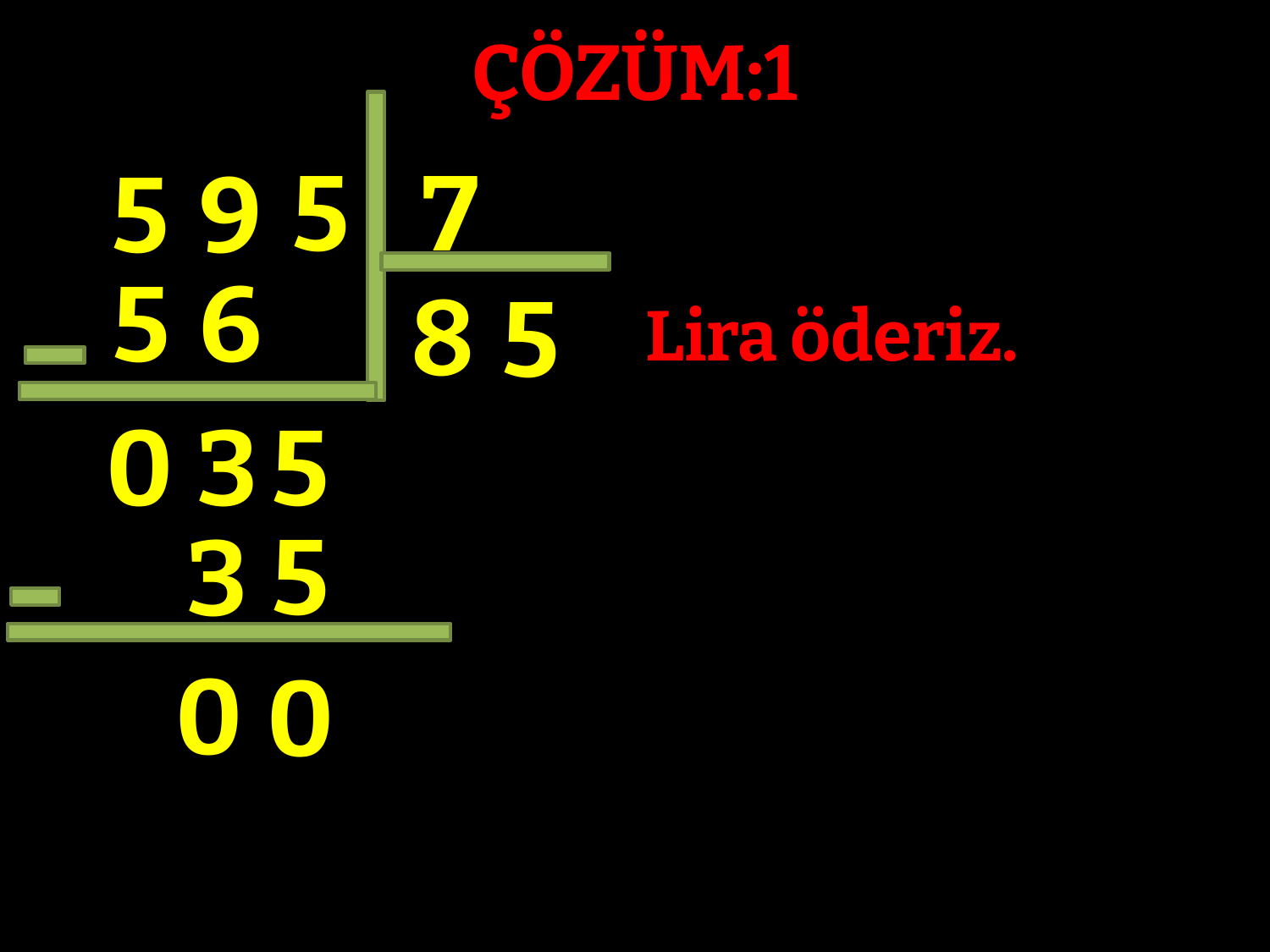

ÇÖZÜM:1
7
5
9
5

5
6
8
5
Lira öderiz.
#

0
3
5
5
3

0
0